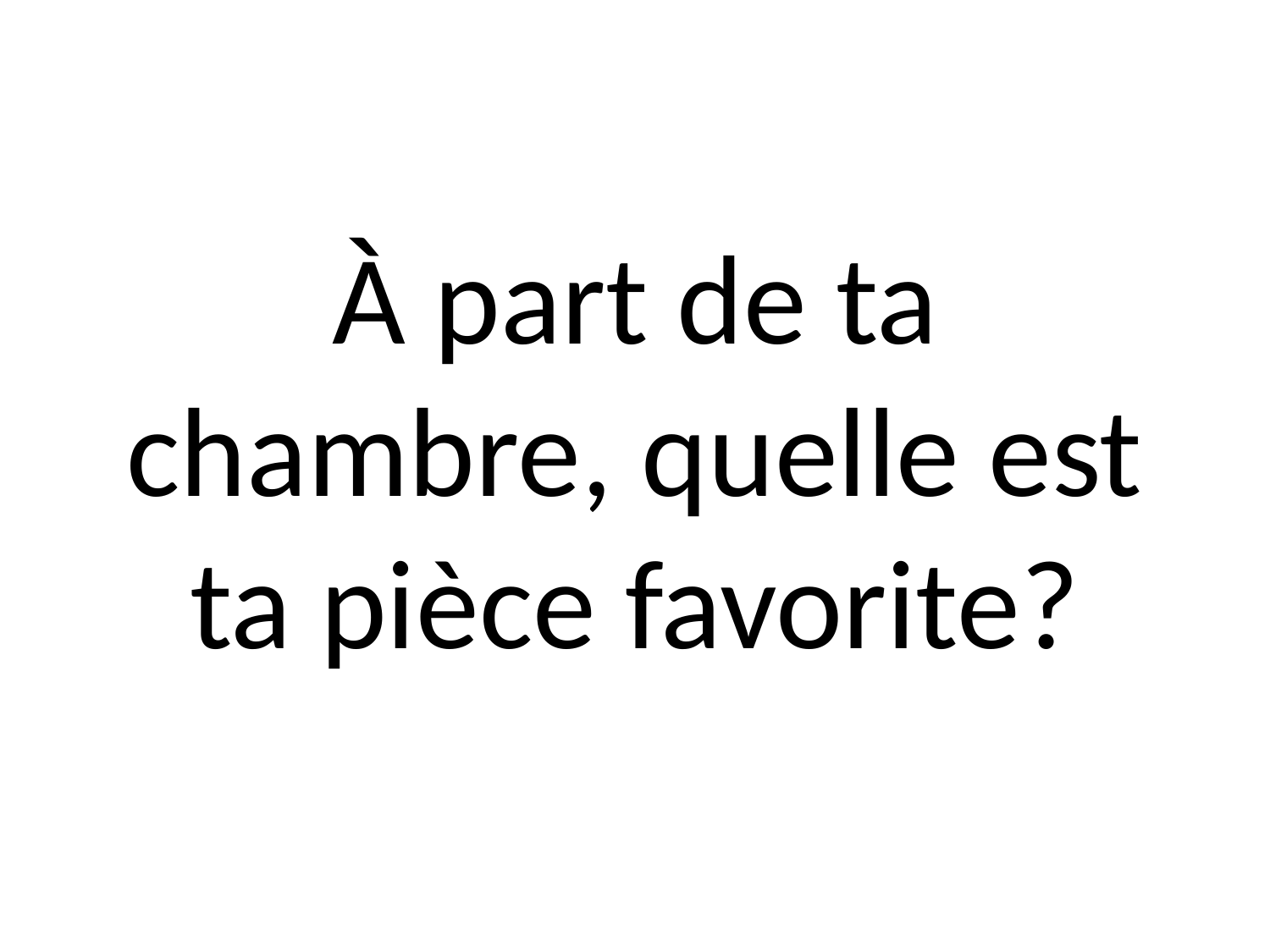

# À part de ta chambre, quelle est ta pièce favorite?